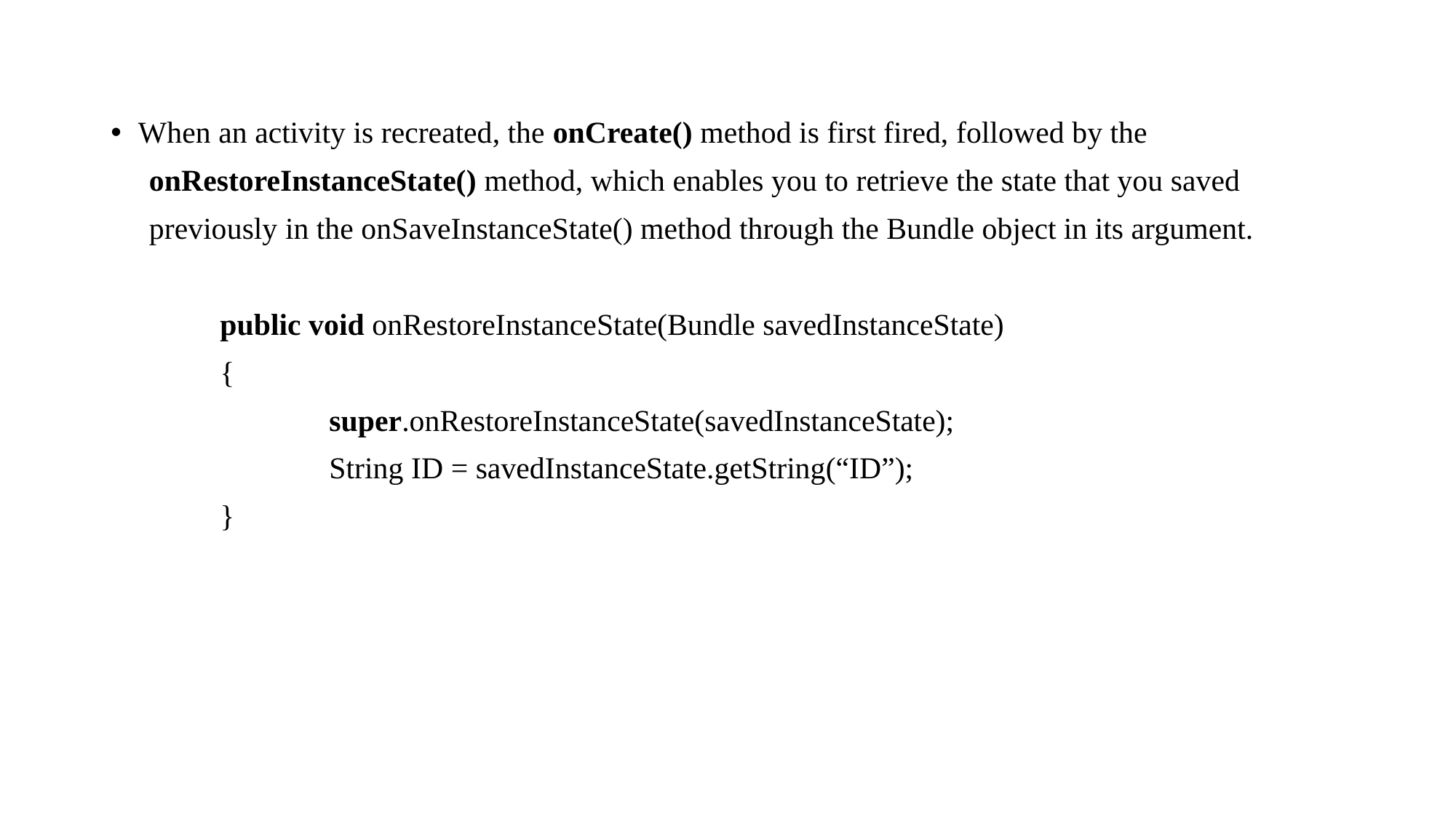

When an activity is recreated, the onCreate() method is first fired, followed by the
     onRestoreInstanceState() method, which enables you to retrieve the state that you saved
     previously in the onSaveInstanceState() method through the Bundle object in its argument.

	public void onRestoreInstanceState(Bundle savedInstanceState)
	{
		super.onRestoreInstanceState(savedInstanceState);
		String ID = savedInstanceState.getString(“ID”);
	}